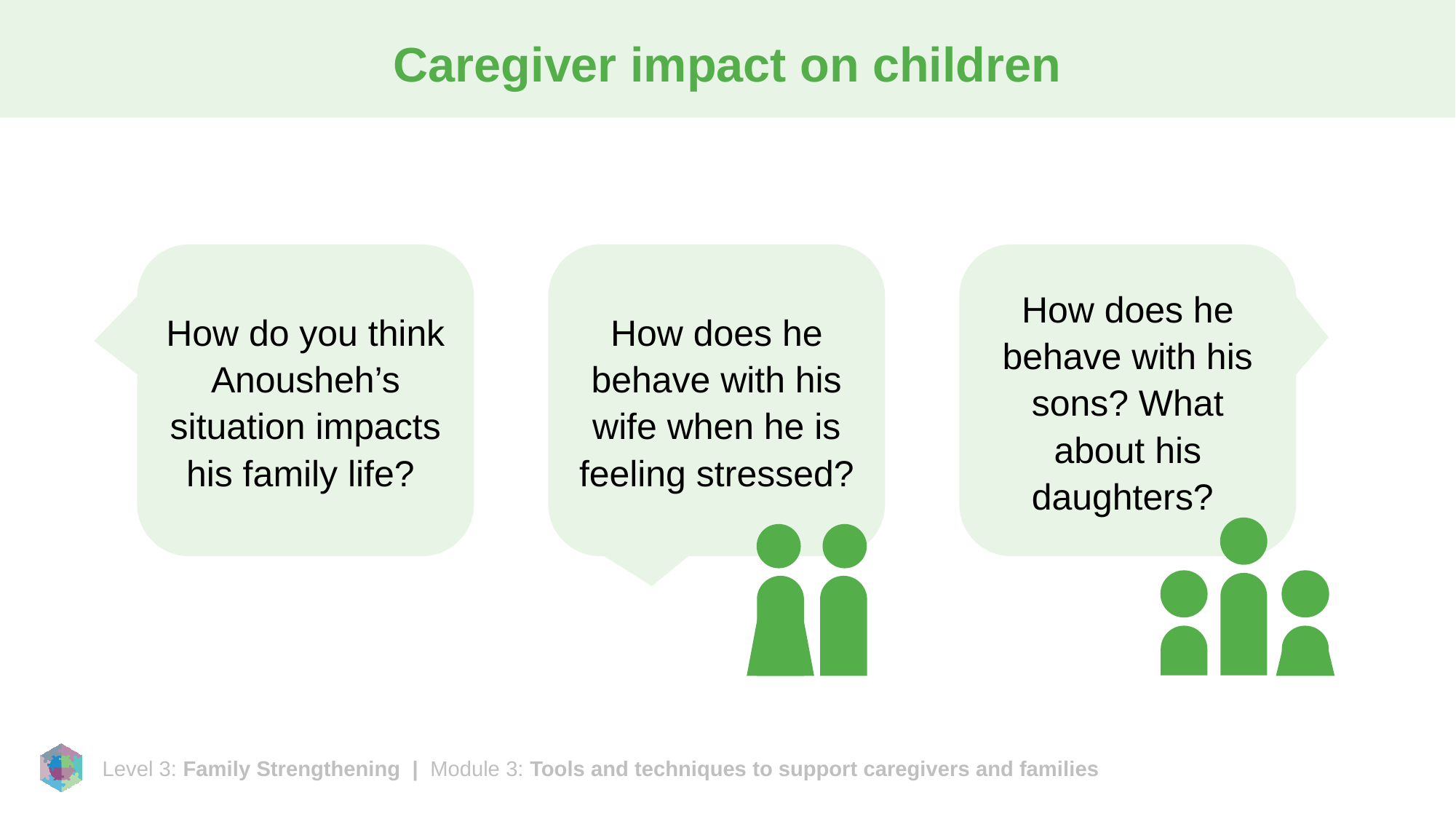

# Caregiver impact on children
How do you think Anousheh’s situation impacts his family life?
How does he behave with his wife when he is feeling stressed?
How does he behave with his sons? What about his daughters?